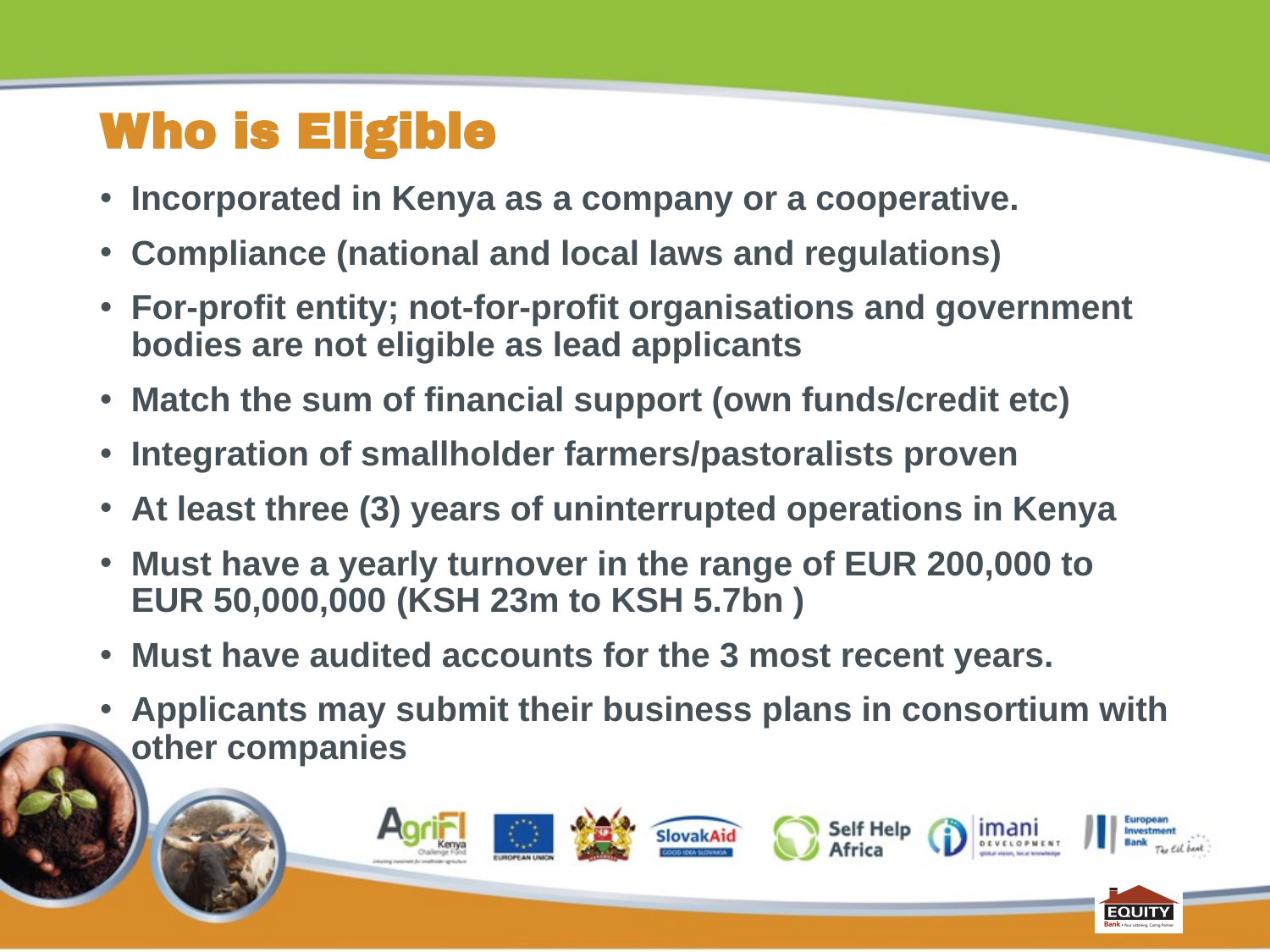

# Who is Eligible
Incorporated in Kenya as a company or a cooperative.
Compliance (national and local laws and regulations)
For-profit entity; not-for-profit organisations and government bodies are not eligible as lead applicants
Match the sum of financial support (own funds/credit etc)
Integration of smallholder farmers/pastoralists proven
At least three (3) years of uninterrupted operations in Kenya
Must have a yearly turnover in the range of EUR 200,000 to EUR 50,000,000 (KSH 23m to KSH 5.7bn )
Must have audited accounts for the 3 most recent years.
Applicants may submit their business plans in consortium with other companies